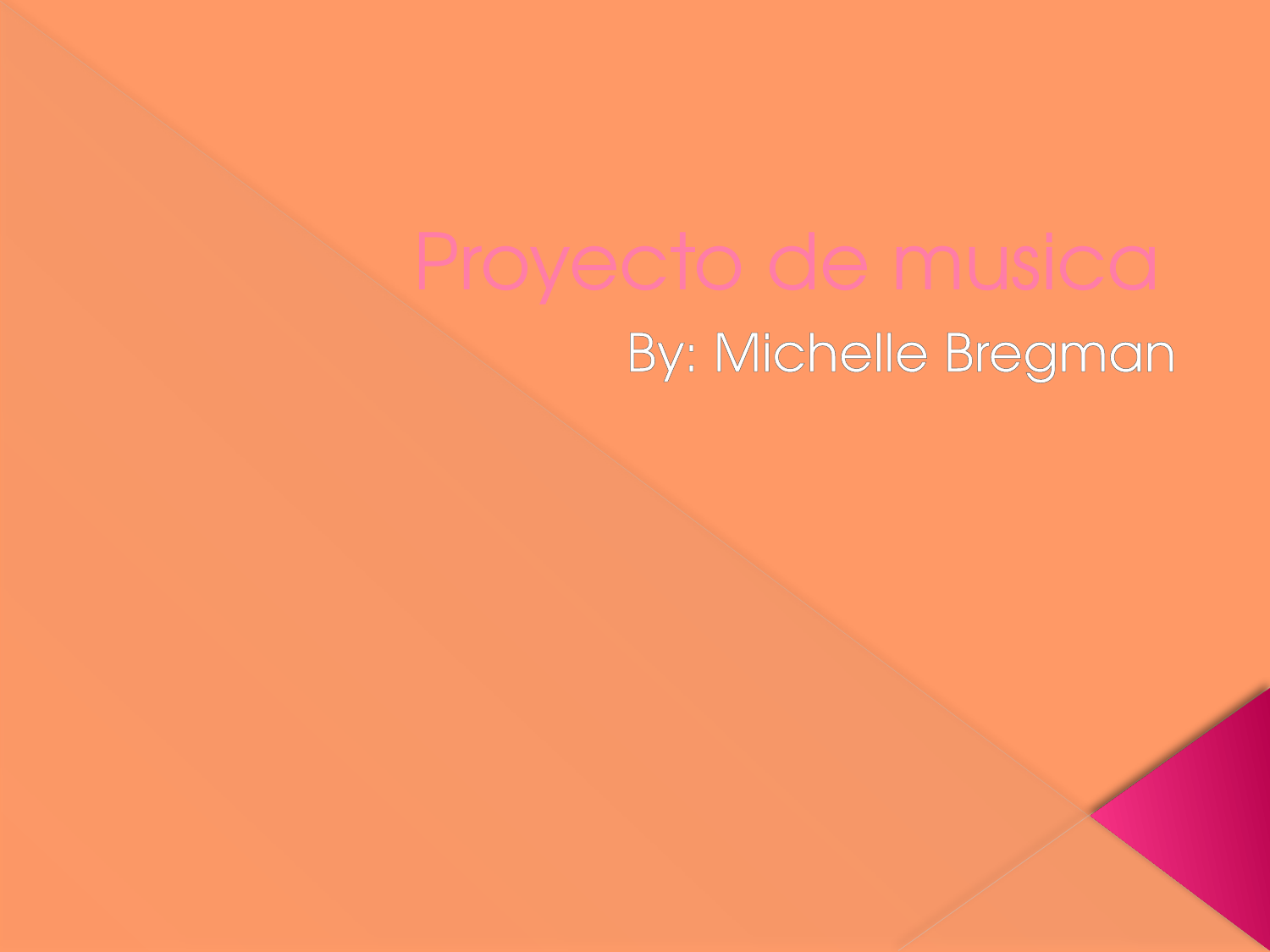

# Proyecto de musica
By: Michelle Bregman